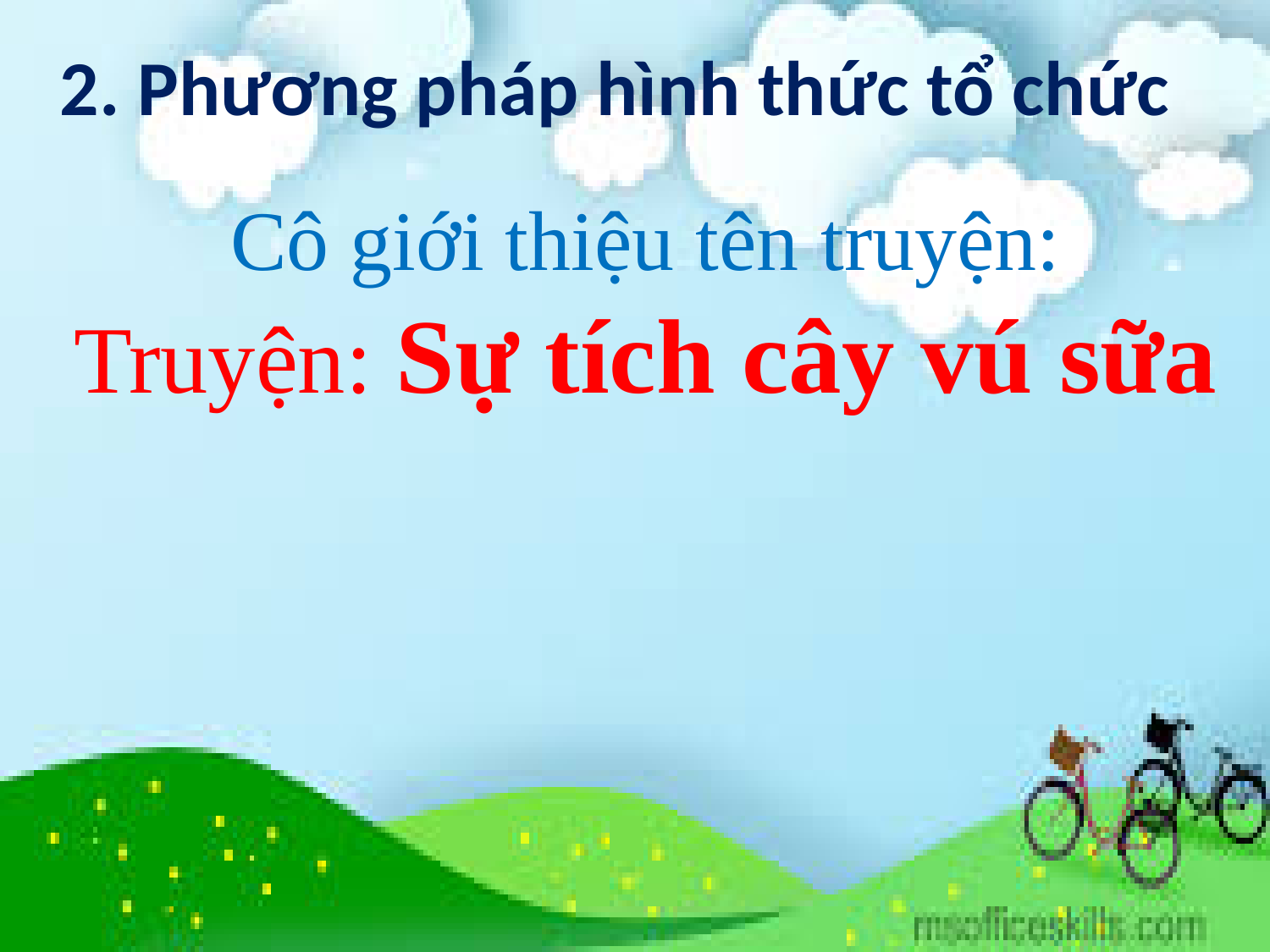

2. Phương pháp hình thức tổ chức
Cô giới thiệu tên truyện:
Truyện: Sự tích cây vú sữa